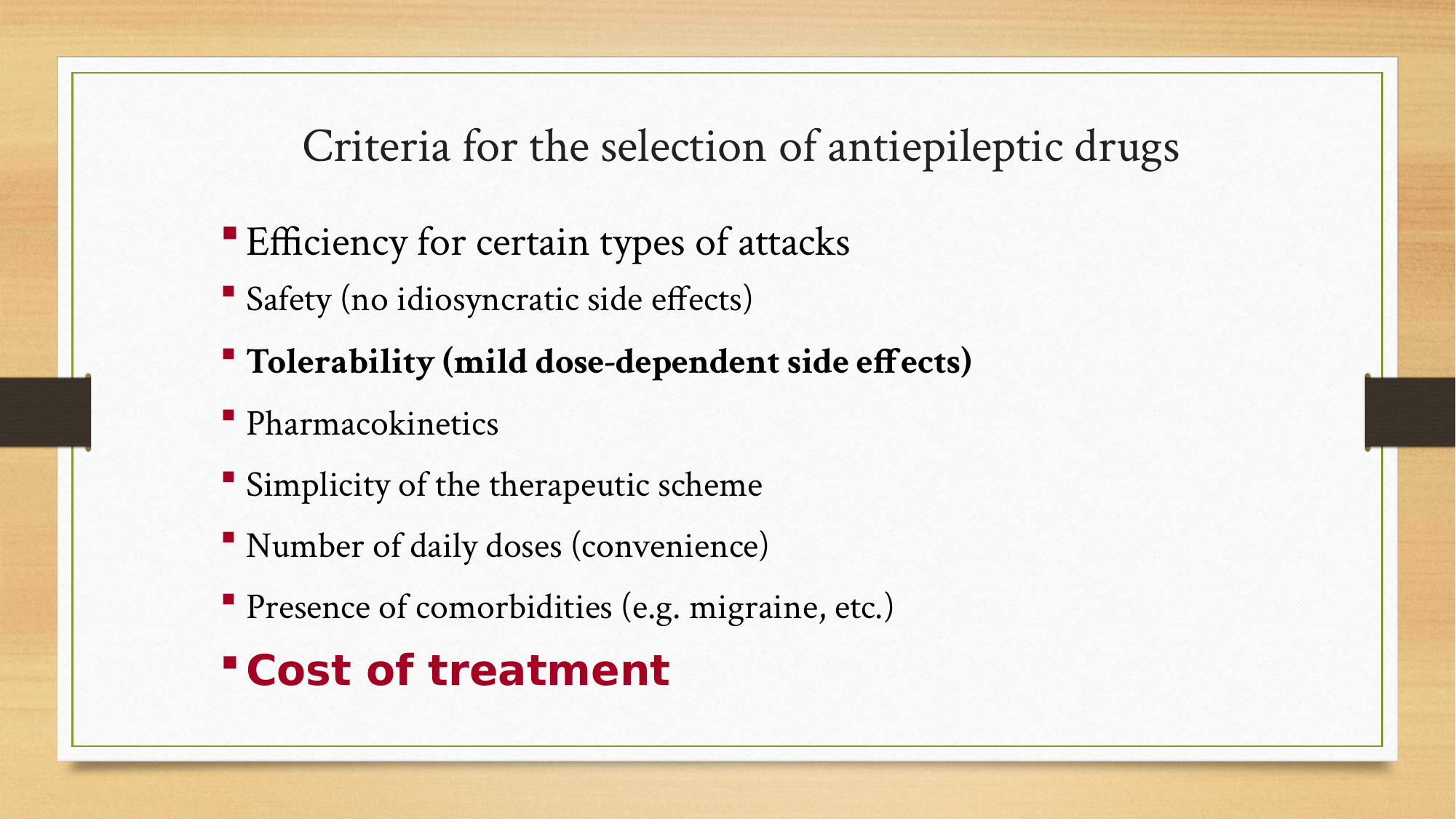

Criteria for the selection of antiepileptic drugs

Efficiency for certain types of attacks

Safety (no idiosyncratic side effects)

Tolerability (mild dose-dependent side effects)

Pharmacokinetics

Simplicity of the therapeutic scheme

Number of daily doses (convenience)

Presence of comorbidities (e.g. migraine, etc.)

Cost of treatment